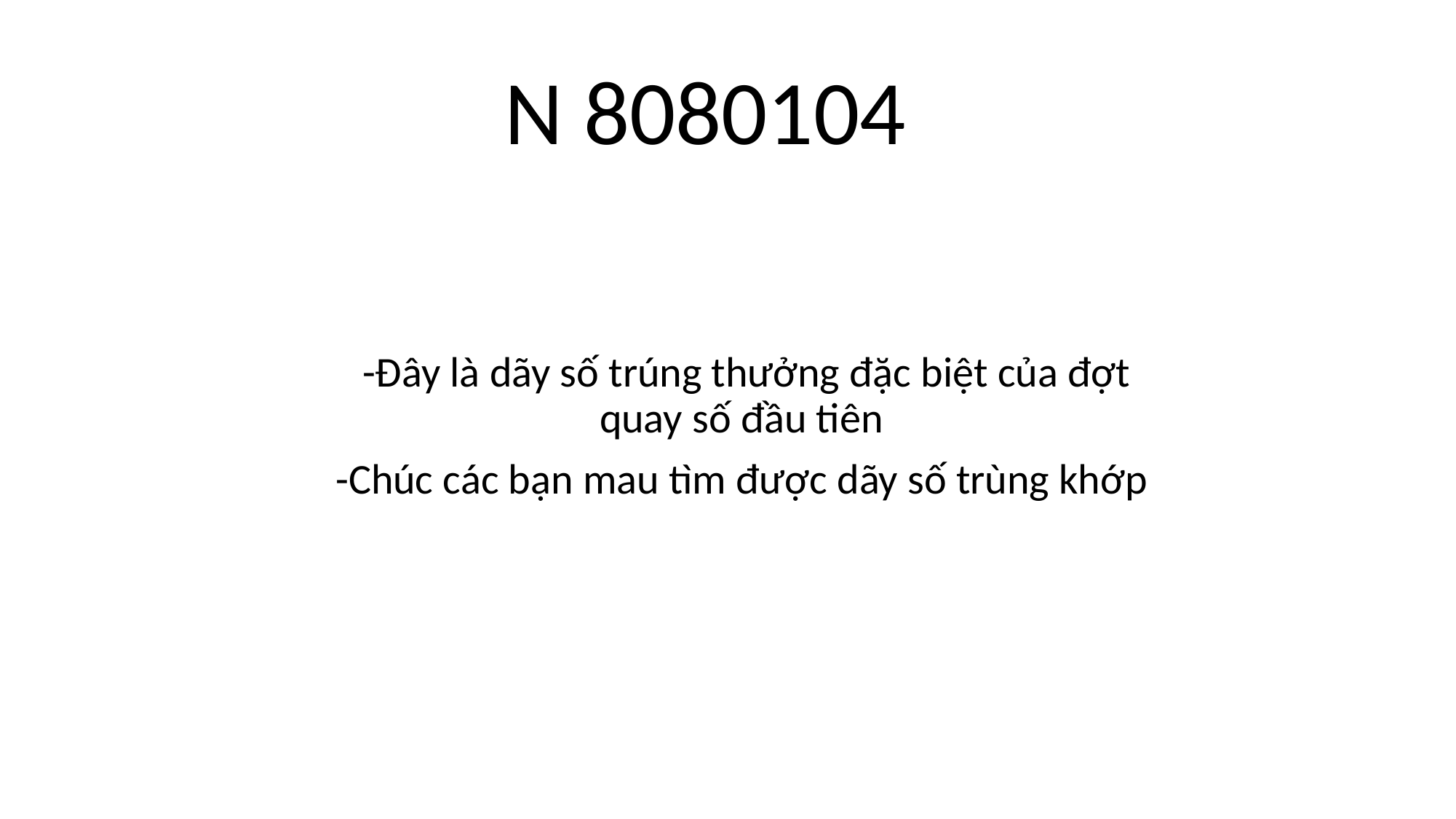

# N 8080104
-Đây là dãy số trúng thưởng đặc biệt của đợt quay số đầu tiên
-Chúc các bạn mau tìm được dãy số trùng khớp